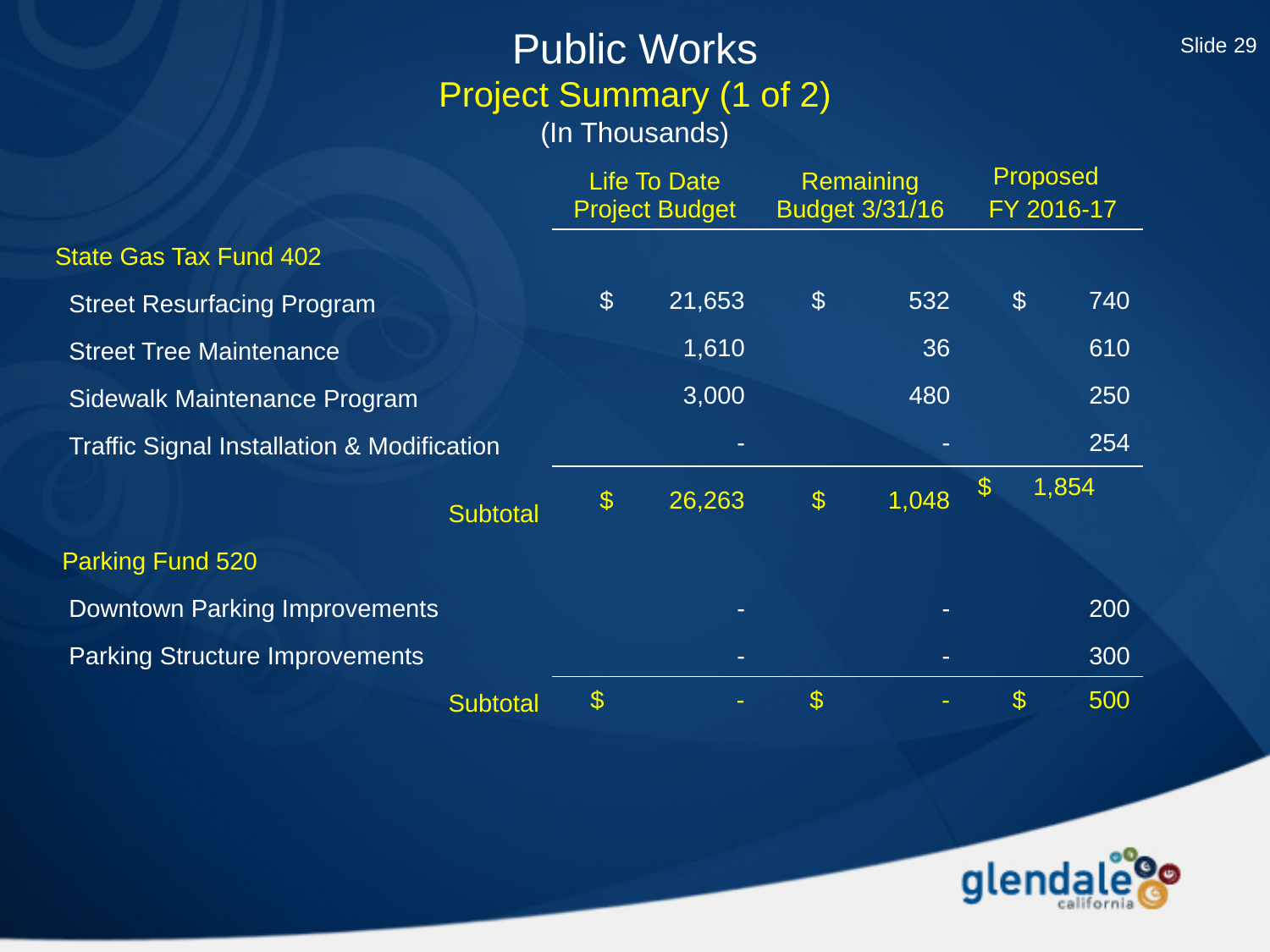

Slide 29
# Public Works Project Summary (1 of 2) (In Thousands)
|  | Life To Date Project Budget | Remaining Budget 3/31/16 | Proposed FY 2016-17 |
| --- | --- | --- | --- |
| State Gas Tax Fund 402 |  |  |  |
| Street Resurfacing Program | $ 21,653 | $ 532 | $ 740 |
| Street Tree Maintenance | 1,610 | 36 | 610 |
| Sidewalk Maintenance Program | 3,000 | 480 | 250 |
| Traffic Signal Installation & Modification | - | - | 254 |
| Subtotal | $ 26,263 | $ 1,048 | $ 1,854 |
| Parking Fund 520 |  |  |  |
| Downtown Parking Improvements | - | - | 200 |
| Parking Structure Improvements | - | - | 300 |
| Subtotal | $ - | $ - | $ 500 |
|  |  |  |  |